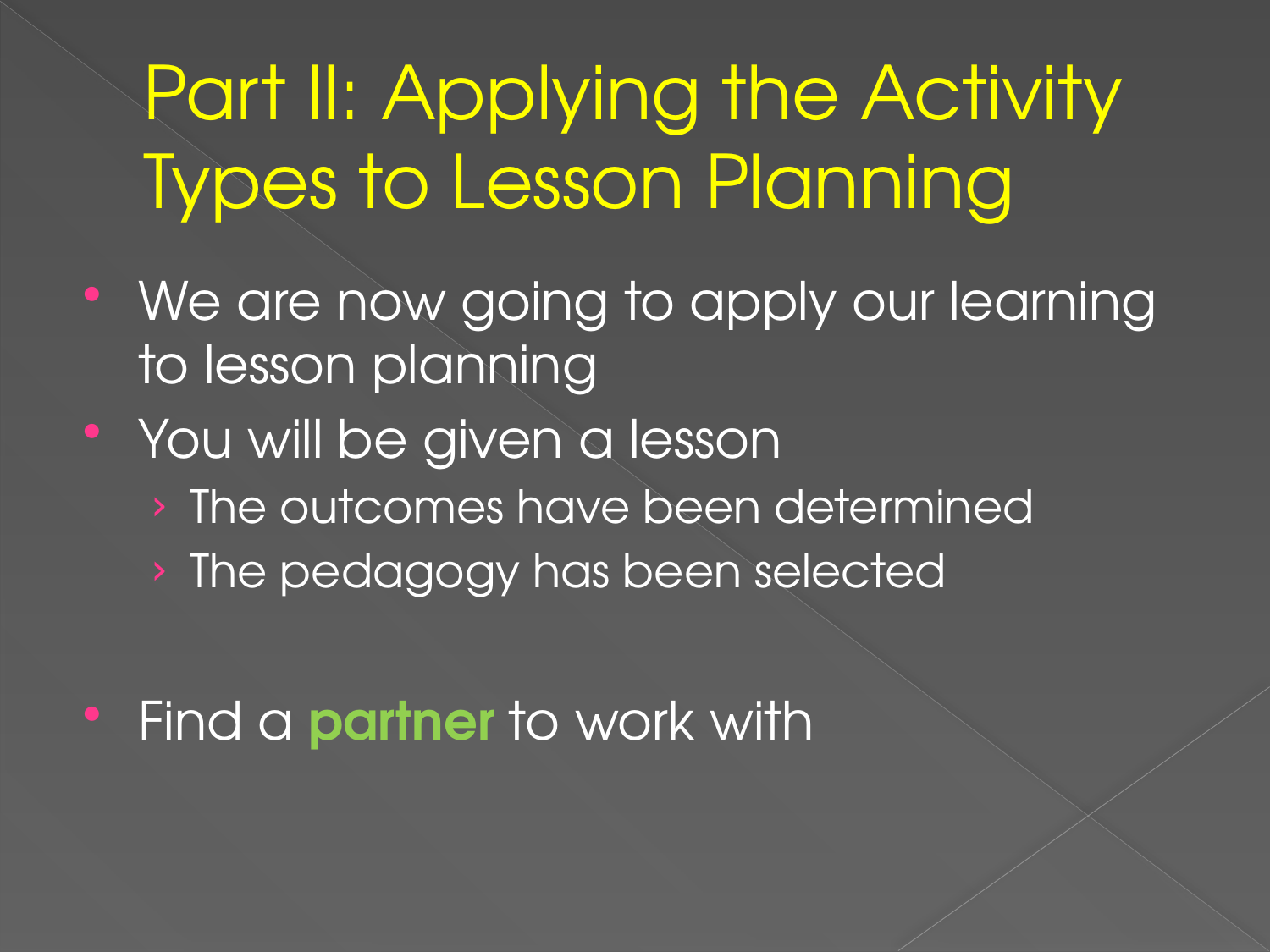

# Part II: Applying the Activity Types to Lesson Planning
We are now going to apply our learning to lesson planning
You will be given a lesson
The outcomes have been determined
The pedagogy has been selected

Find a partner to work with